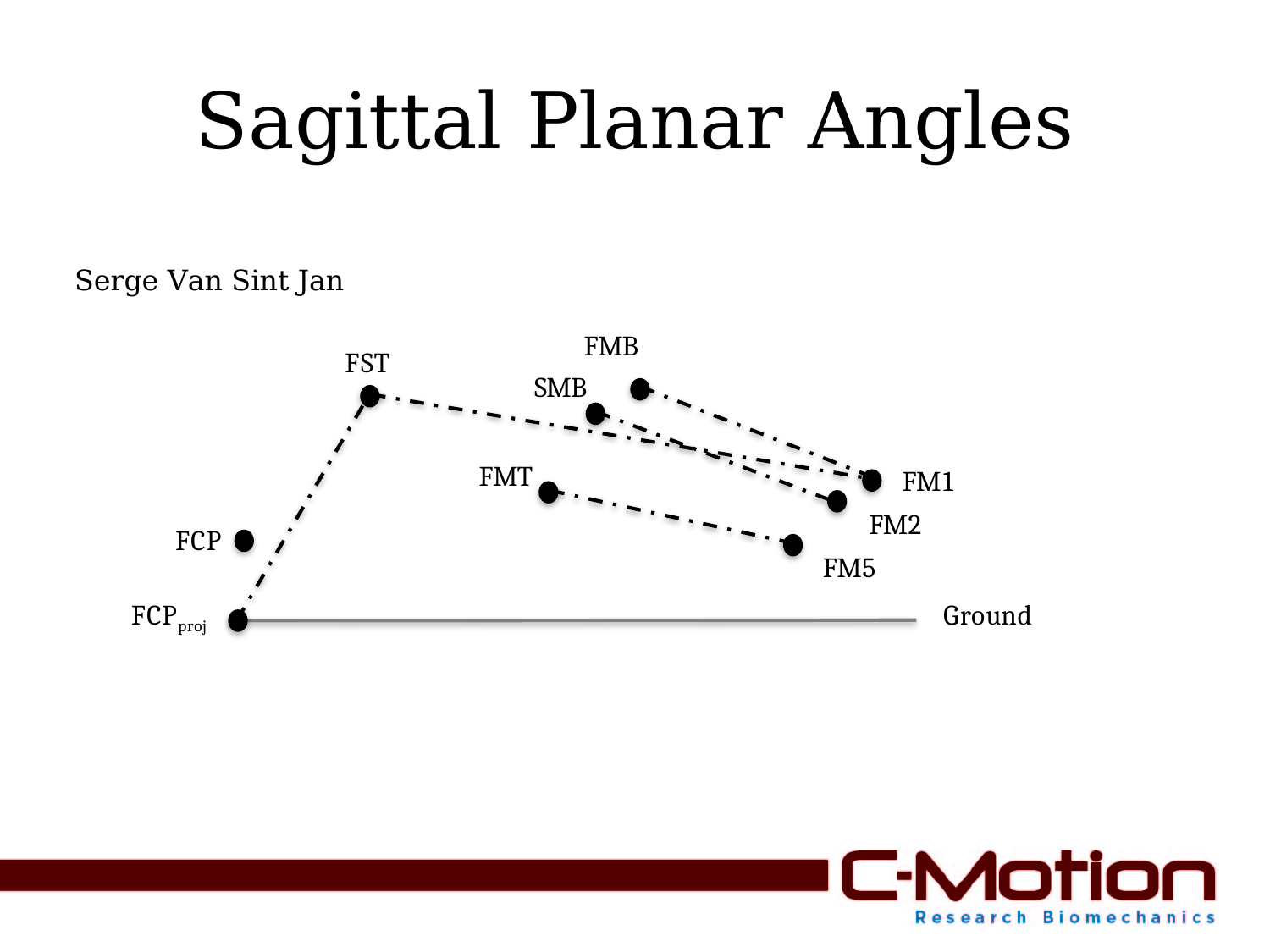

# Sagittal Planar Angles

Serge Van Sint Jan

FMB
FST
SMB

FMT
FM1

FM2
FCP

FM5
FCPproj
Ground